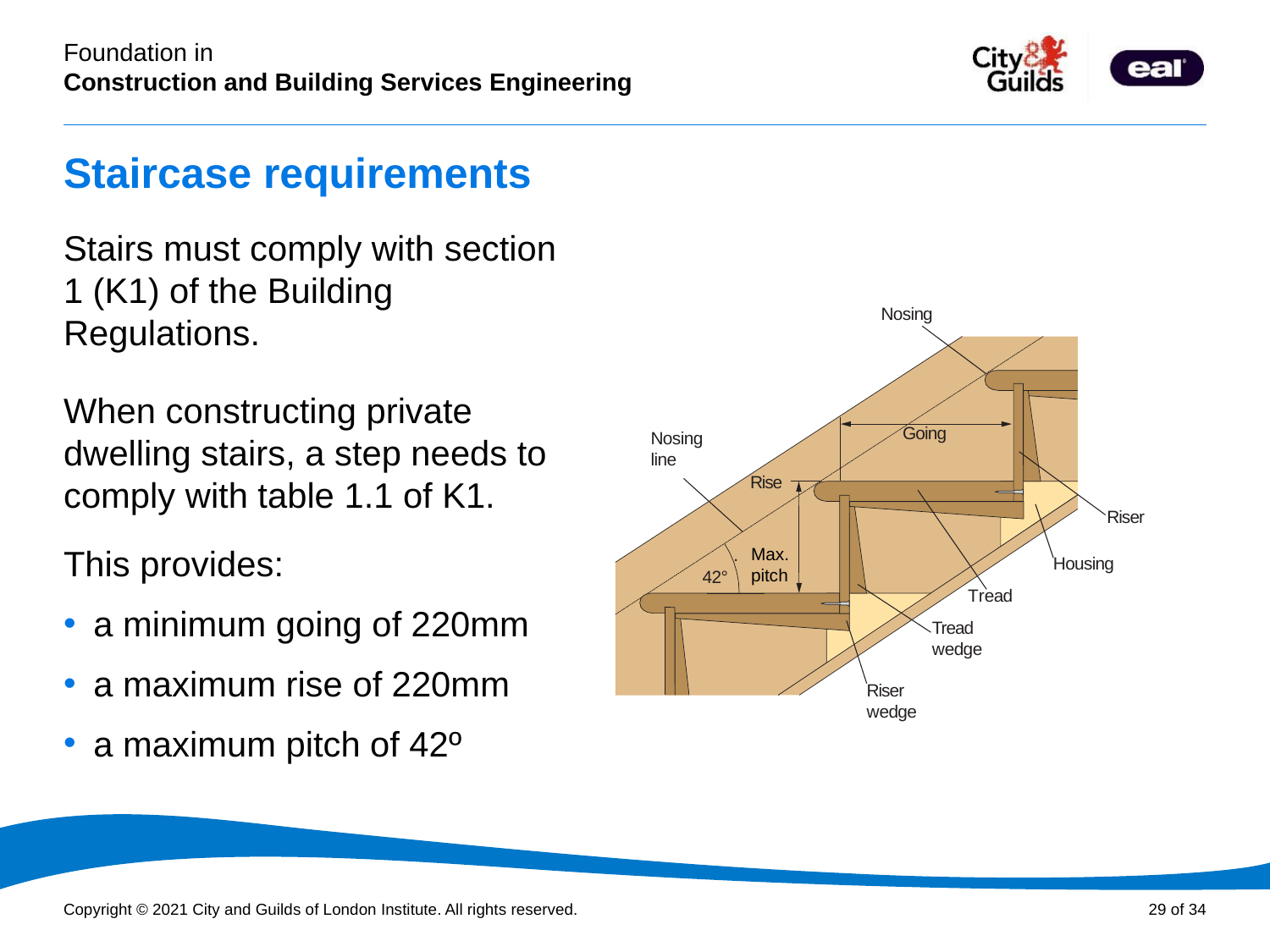

# Staircase requirements
Stairs must comply with section 1 (K1) of the Building Regulations.
When constructing private dwelling stairs, a step needs to comply with table 1.1 of K1.
This provides:
a minimum going of 220mm
a maximum rise of 220mm
a maximum pitch of 42º

Nosing

Going
Nosing  line

Rise
Riser
.  42°
Housing
Tread
Tread  wedge

Riser  wedge
Max.
pitch